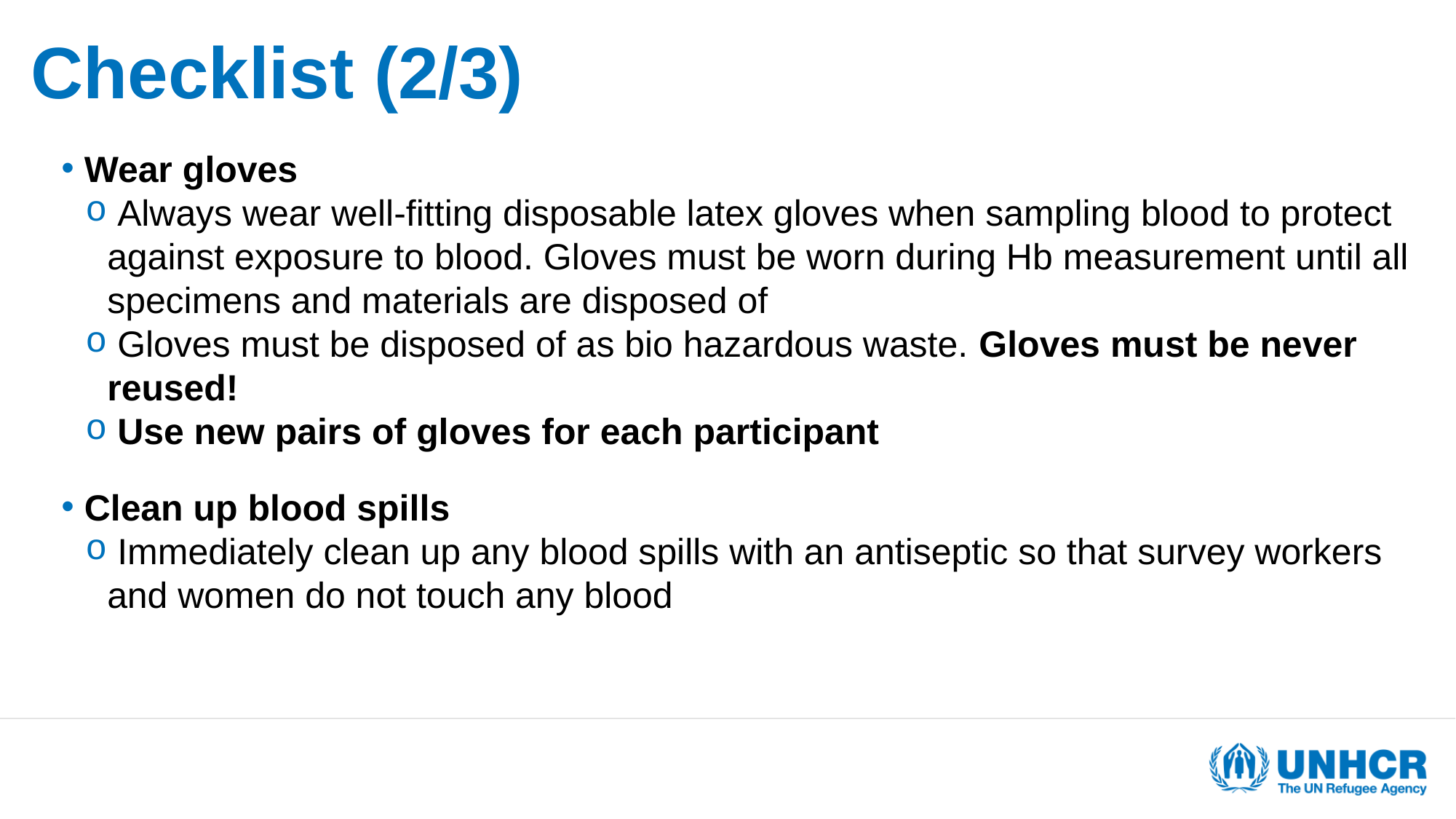

# Checklist (2/3)
 Wear gloves
 Always wear well-fitting disposable latex gloves when sampling blood to protect against exposure to blood. Gloves must be worn during Hb measurement until all specimens and materials are disposed of
 Gloves must be disposed of as bio hazardous waste. Gloves must be never reused!
 Use new pairs of gloves for each participant

 Clean up blood spills
 Immediately clean up any blood spills with an antiseptic so that survey workers and women do not touch any blood